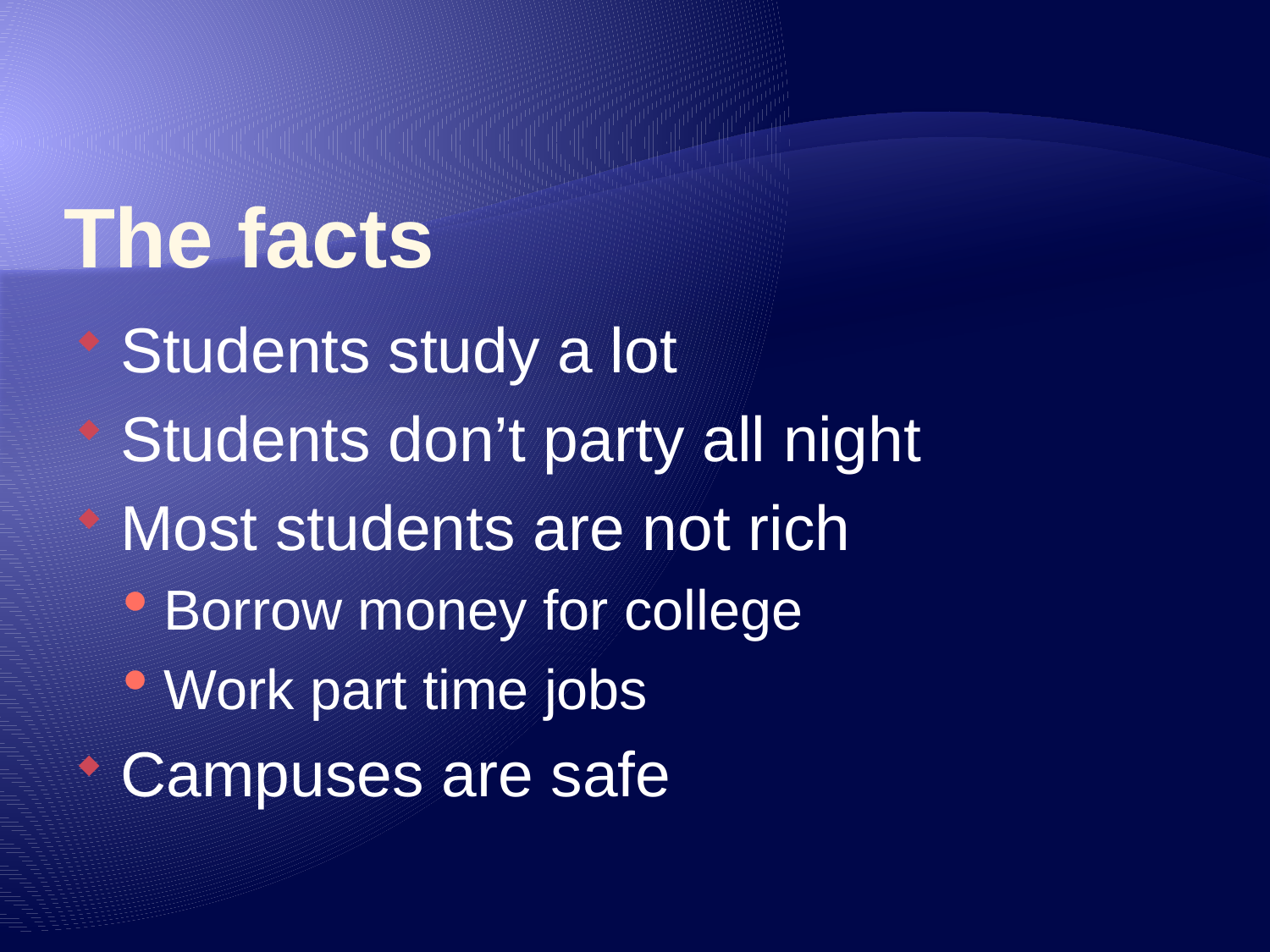

# The facts
Students study a lot
Students don’t party all night
Most students are not rich
Borrow money for college
Work part time jobs
Campuses are safe